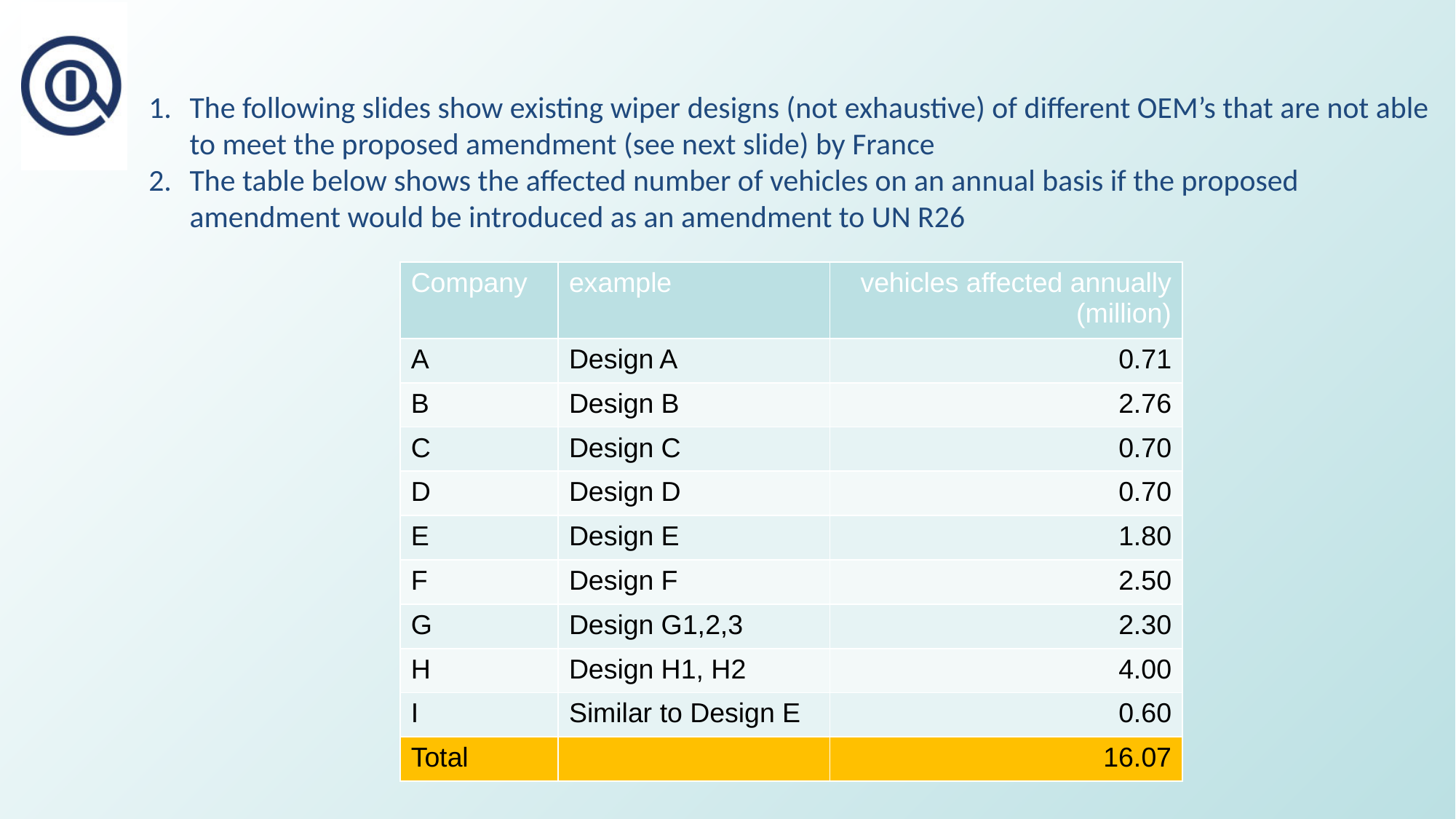

The following slides show existing wiper designs (not exhaustive) of different OEM’s that are not able to meet the proposed amendment (see next slide) by France
The table below shows the affected number of vehicles on an annual basis if the proposed amendment would be introduced as an amendment to UN R26
| Company | example | vehicles affected annually (million) |
| --- | --- | --- |
| A | Design A | 0.71 |
| B | Design B | 2.76 |
| C | Design C | 0.70 |
| D | Design D | 0.70 |
| E | Design E | 1.80 |
| F | Design F | 2.50 |
| G | Design G1,2,3 | 2.30 |
| H | Design H1, H2 | 4.00 |
| I | Similar to Design E | 0.60 |
| Total |  | 16.07 |